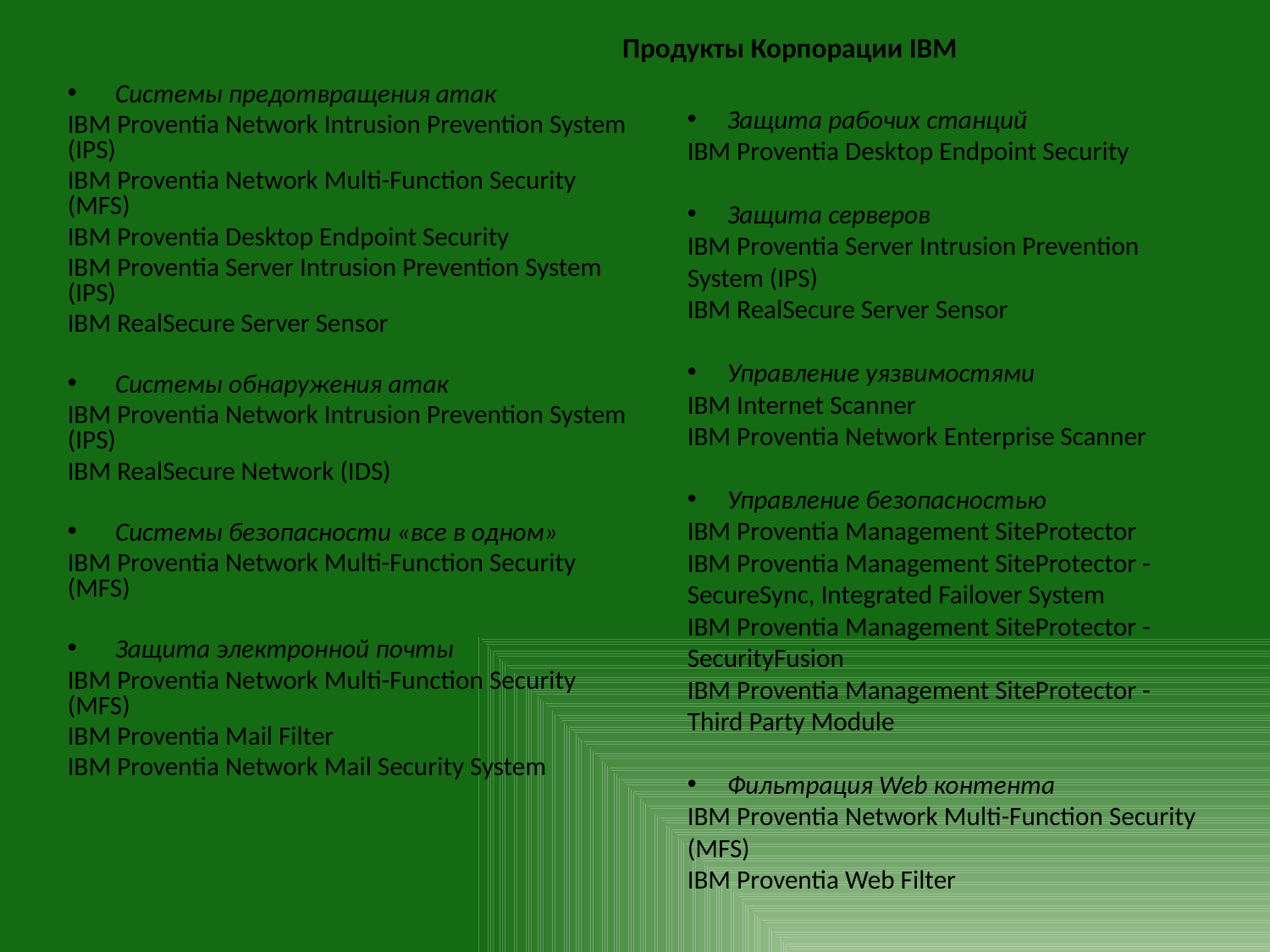

Продукты Корпорации IBM

Системы предотвращения атак
IBM Proventia Network Intrusion Prevention System (IPS)
IBM Proventia Network Multi-Function Security (MFS)
IBM Proventia Desktop Endpoint Security
IBM Proventia Server Intrusion Prevention System (IPS)
IBM RealSecure Server Sensor

Системы обнаружения атак
IBM Proventia Network Intrusion Prevention System (IPS)
IBM RealSecure Network (IDS)

Системы безопасности «все в одном»
IBM Proventia Network Multi-Function Security (MFS)

Защита электронной почты
IBM Proventia Network Multi-Function Security (MFS)
IBM Proventia Mail Filter
IBM Proventia Network Mail Security System

Защита рабочих станций
IBM Proventia Desktop Endpoint Security

Защита серверов
IBM Proventia Server Intrusion Prevention System (IPS)
IBM RealSecure Server Sensor

Управление уязвимостями
IBM Internet Scanner
IBM Proventia Network Enterprise Scanner

Управление безопасностью
IBM Proventia Management SiteProtector
IBM Proventia Management SiteProtector - SecureSync, Integrated Failover System
IBM Proventia Management SiteProtector - SecurityFusion
IBM Proventia Management SiteProtector - Third Party Module

Фильтрация Web контента
IBM Proventia Network Multi-Function Security (MFS)
IBM Proventia Web Filter